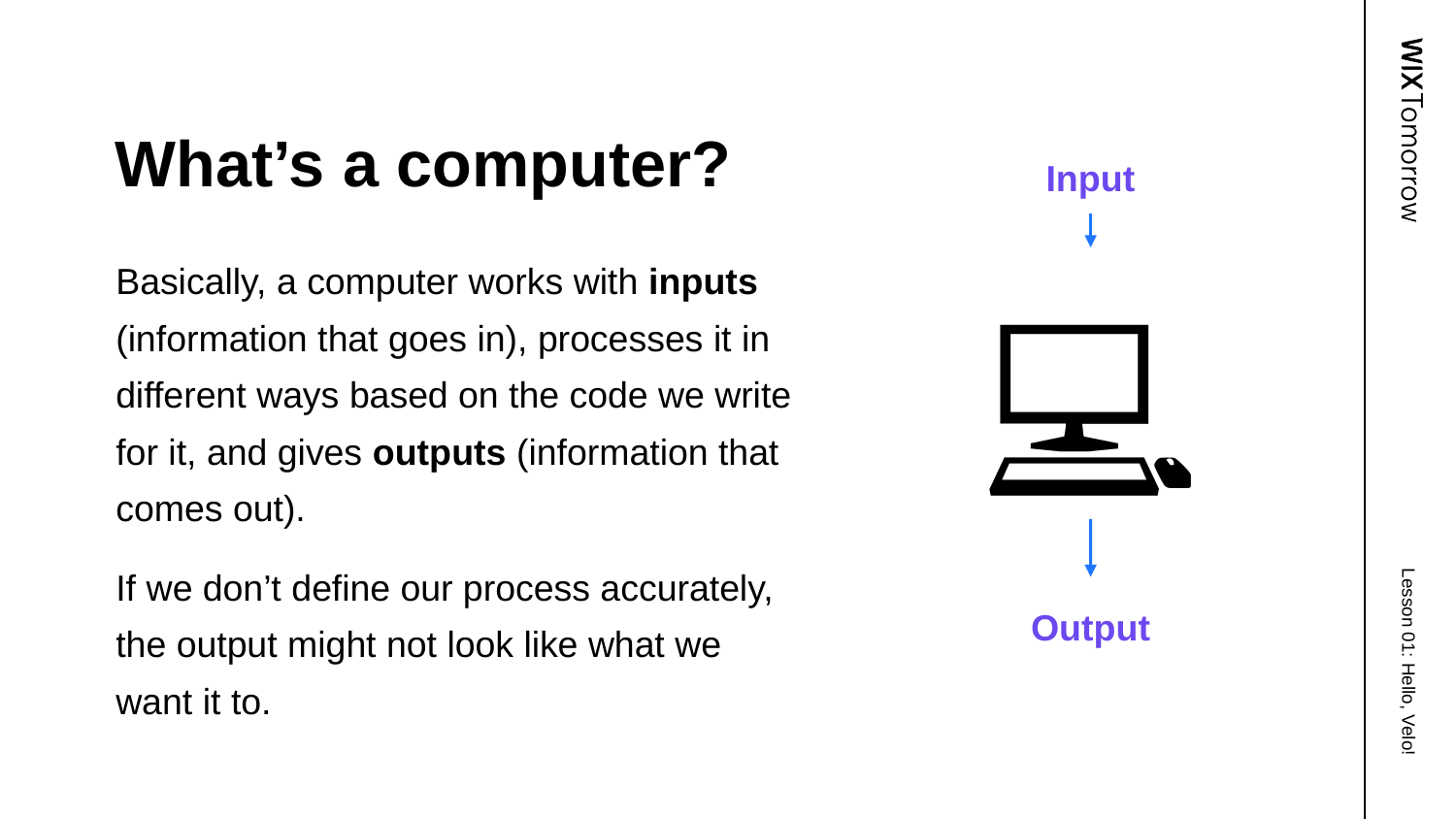

# What’s a computer?
Input
Basically, a computer works with inputs (information that goes in), processes it in different ways based on the code we write for it, and gives outputs (information that comes out).
If we don’t define our process accurately, the output might not look like what we want it to.
💻
Output